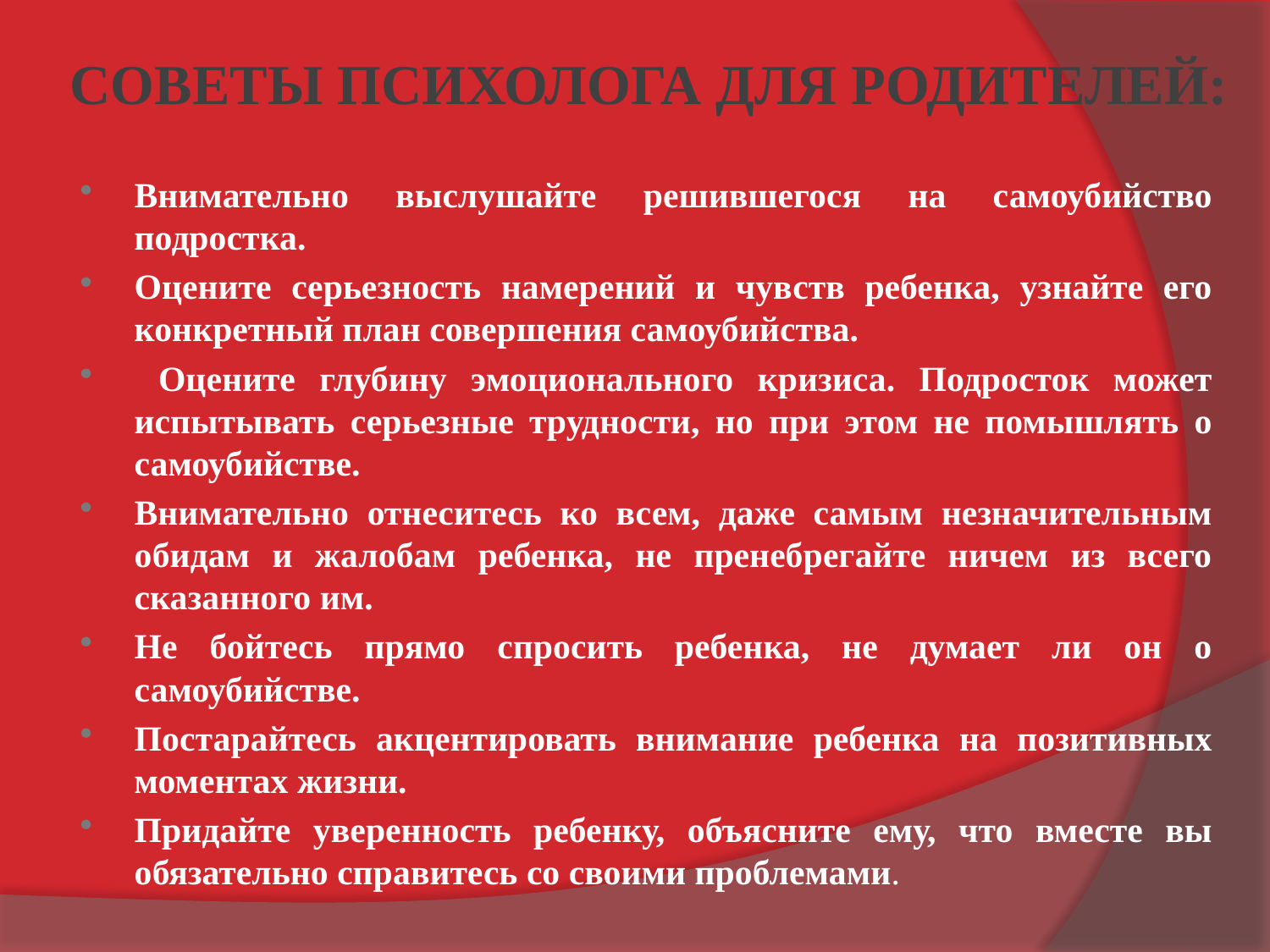

СОВЕТЫ ПСИХОЛОГА ДЛЯ РОДИТЕЛЕЙ:
Внимательно выслушайте решившегося на самоубийство подростка.
Оцените серьезность намерений и чувств ребенка, узнайте его конкретный план совершения самоубийства.
 Оцените глубину эмоционального кризиса. Подросток может испытывать серьезные трудности, но при этом не помышлять о самоубийстве.
Внимательно отнеситесь ко всем, даже самым незначительным обидам и жалобам ребенка, не пренебрегайте ничем из всего сказанного им.
Не бойтесь прямо спросить ребенка, не думает ли он о самоубийстве.
Постарайтесь акцентировать внимание ребенка на позитивных моментах жизни.
Придайте уверенность ребенку, объясните ему, что вместе вы обязательно справитесь со своими проблемами.